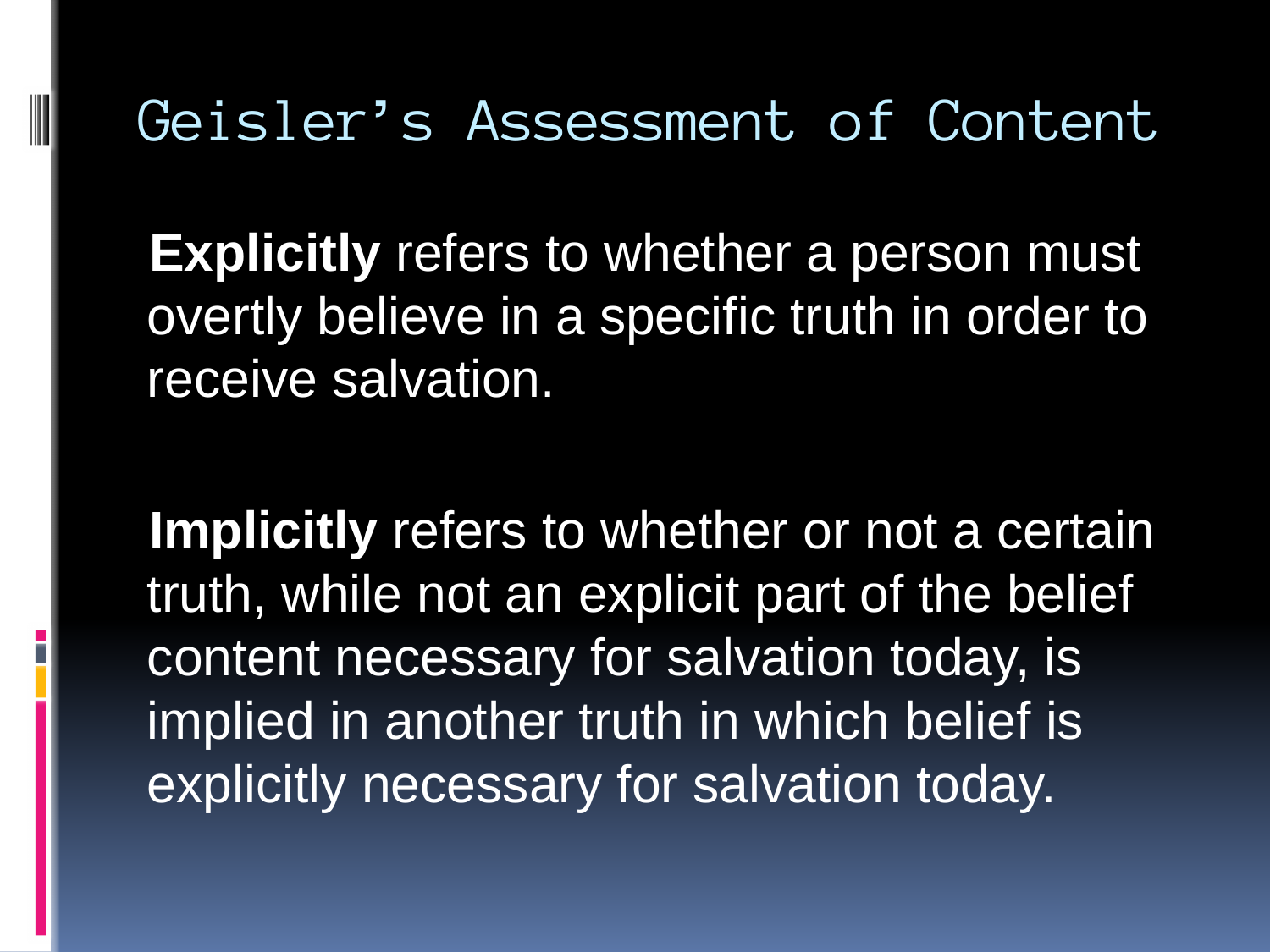

# Geisler’s Assessment of Content
Explicitly refers to whether a person must overtly believe in a specific truth in order to receive salvation.

Implicitly refers to whether or not a certain truth, while not an explicit part of the belief content necessary for salvation today, is implied in another truth in which belief is explicitly necessary for salvation today.